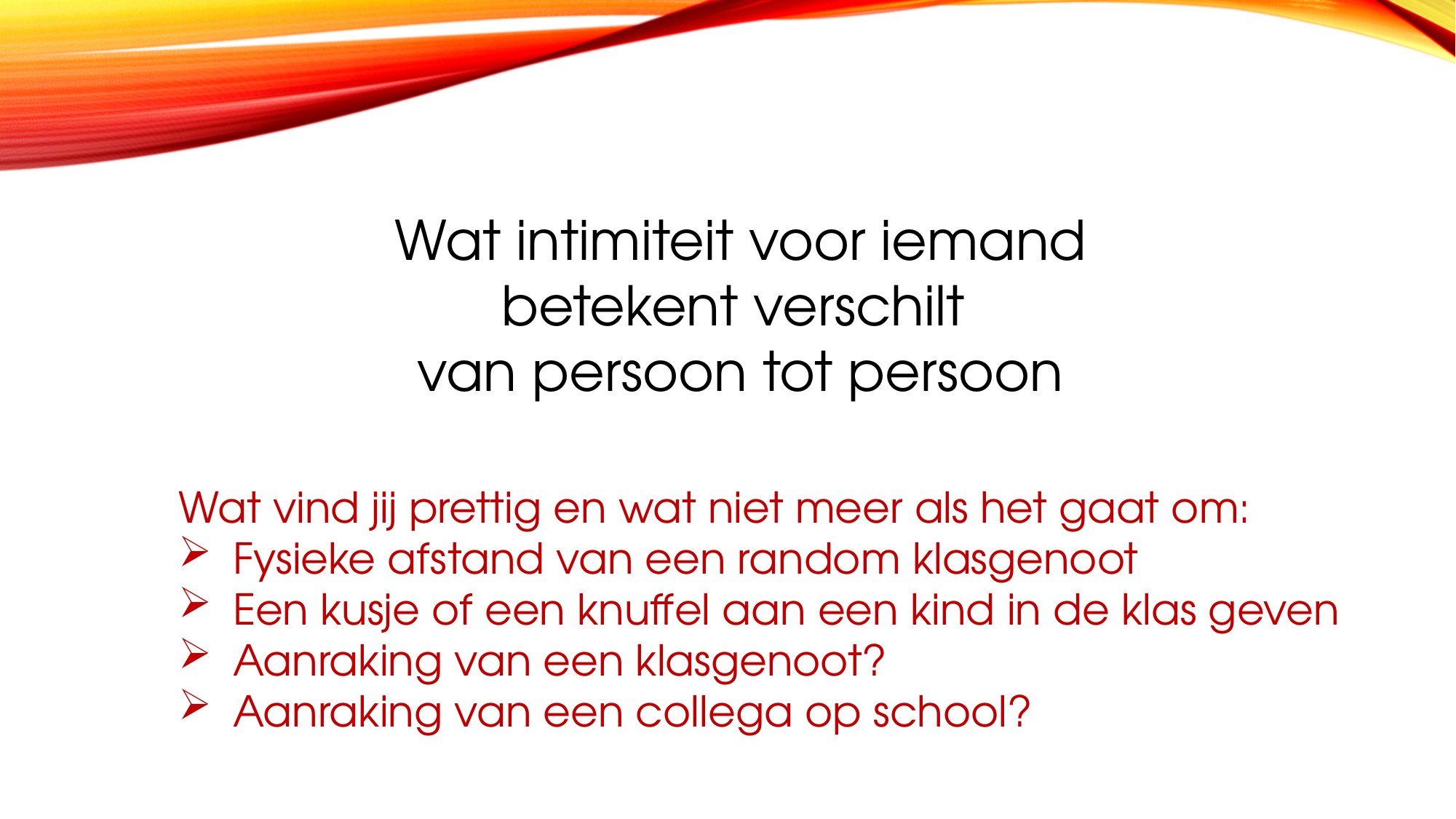

Wat intimiteit voor iemand
betekent verschilt
van persoon tot persoon
Wat vind jij prettig en wat niet meer als het gaat om:
Fysieke afstand van een random klasgenoot
Een kusje of een knuffel aan een kind in de klas geven
Aanraking van een klasgenoot?
Aanraking van een collega op school?